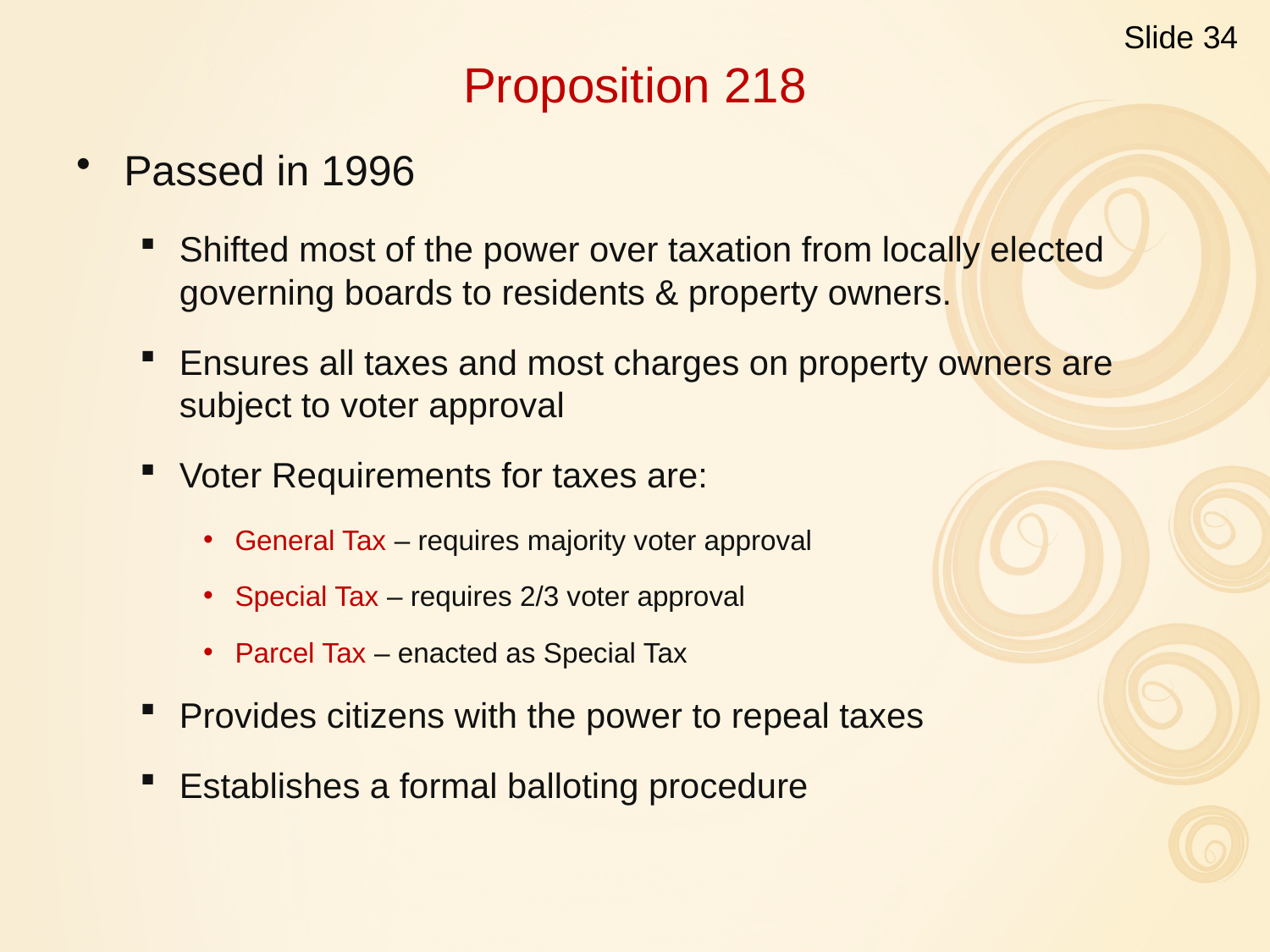

Slide 34
# Proposition 218
Passed in 1996
Shifted most of the power over taxation from locally elected governing boards to residents & property owners.
Ensures all taxes and most charges on property owners are subject to voter approval
Voter Requirements for taxes are:
General Tax – requires majority voter approval
Special Tax – requires 2/3 voter approval
Parcel Tax – enacted as Special Tax
Provides citizens with the power to repeal taxes
Establishes a formal balloting procedure